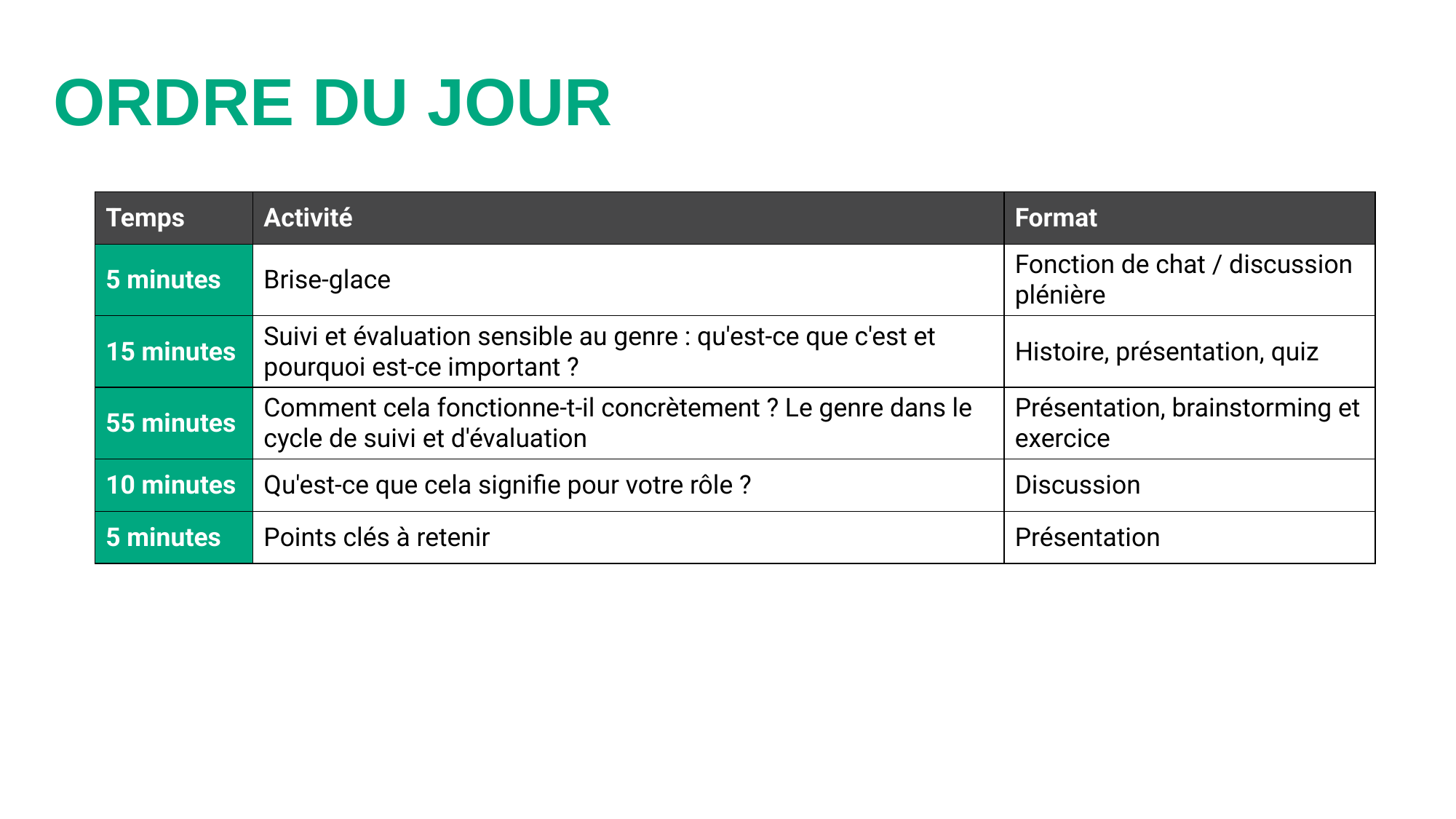

# ORDRE DU JOUR
| Temps | Activité | Format |
| --- | --- | --- |
| 5 minutes | Brise-glace | Fonction de chat / discussion plénière |
| 15 minutes | Suivi et évaluation sensible au genre : qu'est-ce que c'est et pourquoi est-ce important ? | Histoire, présentation, quiz |
| 55 minutes | Comment cela fonctionne-t-il concrètement ? Le genre dans le cycle de suivi et d'évaluation | Présentation, brainstorming et exercice |
| 10 minutes | Qu'est-ce que cela signifie pour votre rôle ? | Discussion |
| 5 minutes | Points clés à retenir | Présentation |